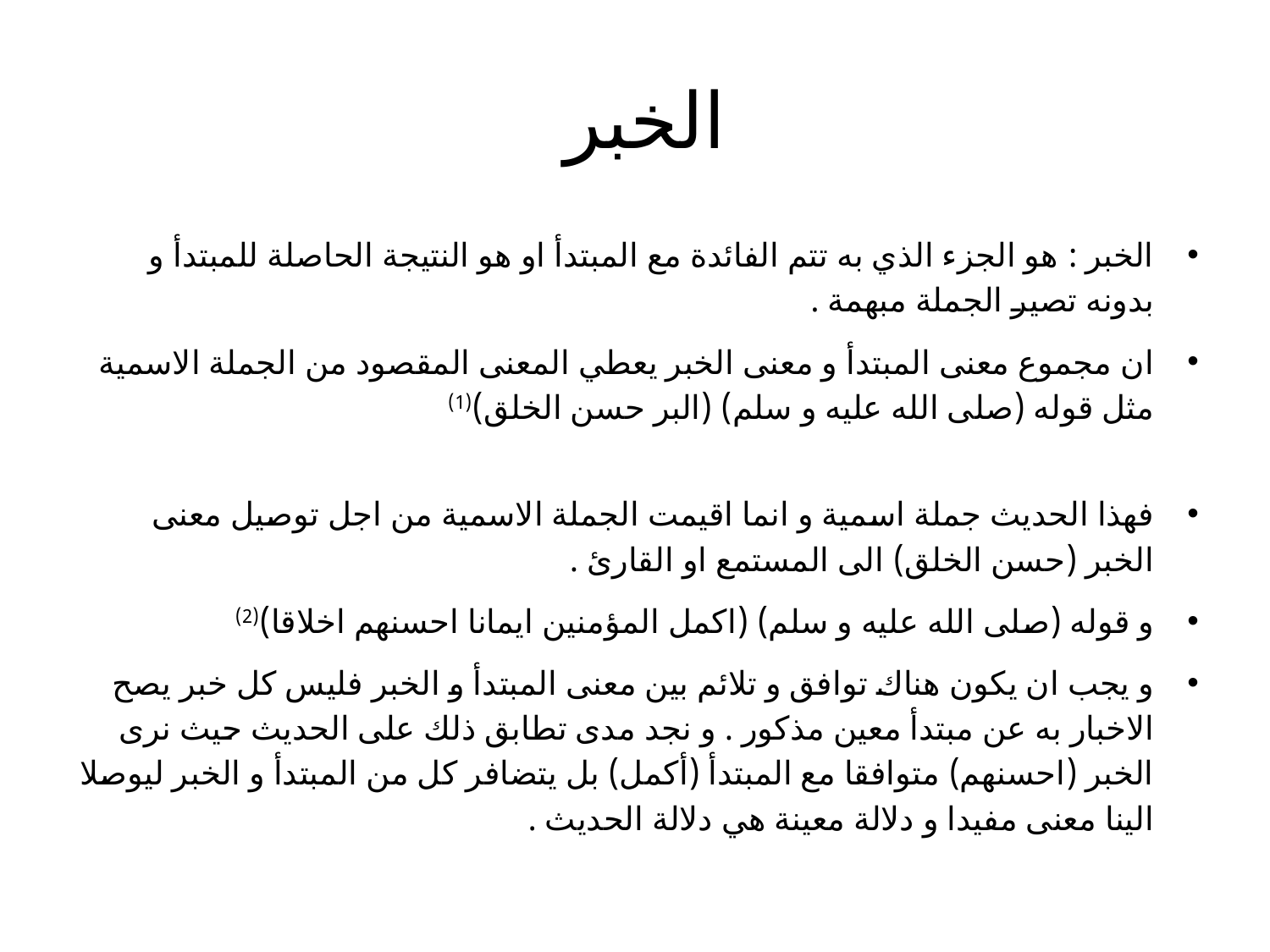

# الخبر
الخبر : هو الجزء الذي به تتم الفائدة مع المبتدأ او هو النتيجة الحاصلة للمبتدأ و بدونه تصير الجملة مبهمة .
ان مجموع معنى المبتدأ و معنى الخبر يعطي المعنى المقصود من الجملة الاسمية مثل قوله (صلى الله عليه و سلم) (البر حسن الخلق)(1)
فهذا الحديث جملة اسمية و انما اقيمت الجملة الاسمية من اجل توصيل معنى الخبر (حسن الخلق) الى المستمع او القارئ .
و قوله (صلى الله عليه و سلم) (اكمل المؤمنين ايمانا احسنهم اخلاقا)(2)
و يجب ان يكون هناك توافق و تلائم بين معنى المبتدأ و الخبر فليس كل خبر يصح الاخبار به عن مبتدأ معين مذكور . و نجد مدى تطابق ذلك على الحديث حيث نرى الخبر (احسنهم) متوافقا مع المبتدأ (أكمل) بل يتضافر كل من المبتدأ و الخبر ليوصلا الينا معنى مفيدا و دلالة معينة هي دلالة الحديث .